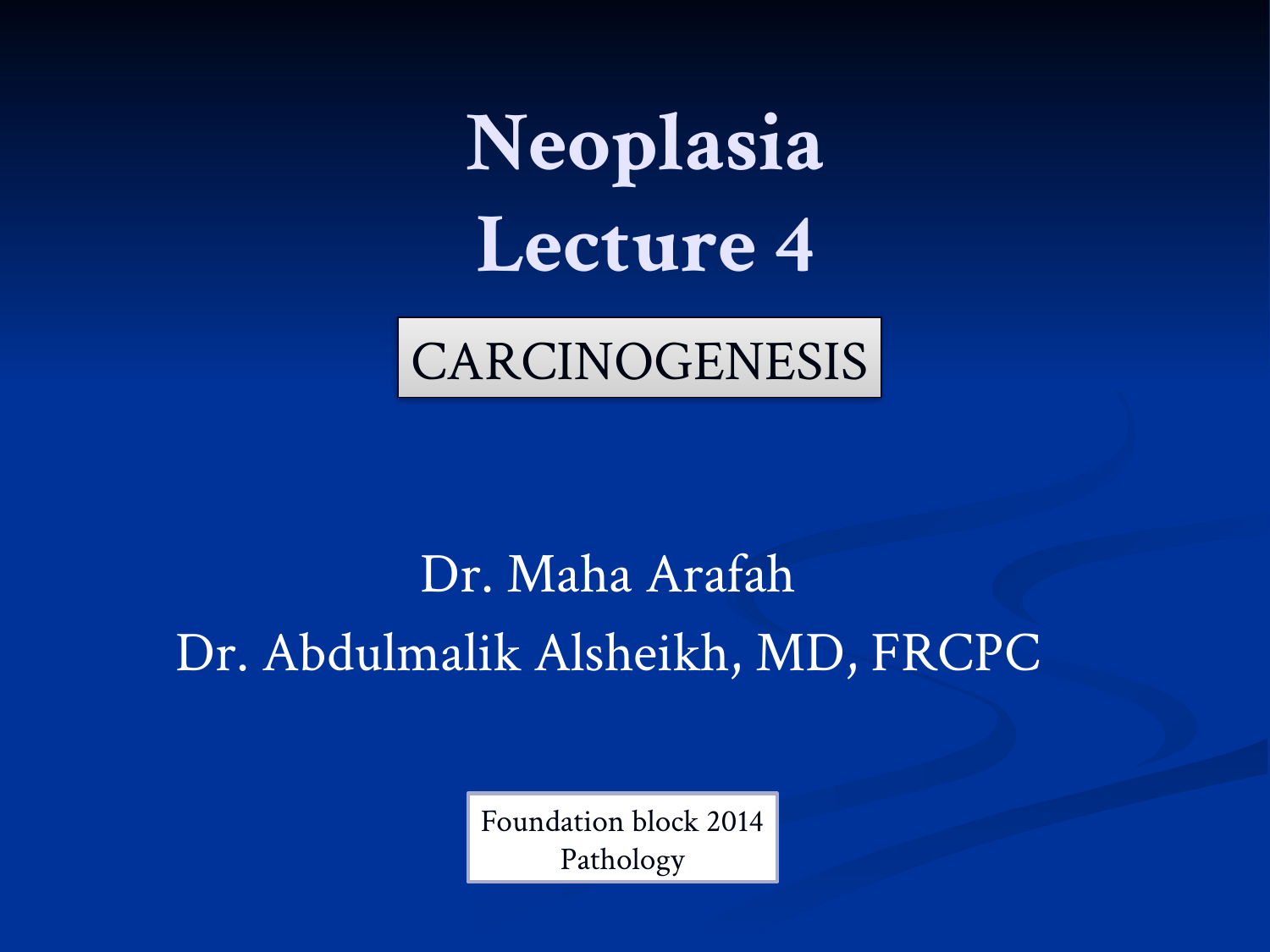

# Neoplasia Lecture 4
CARCINOGENESIS
Dr. Maha Arafah
Dr. Abdulmalik Alsheikh, MD, FRCPC

Foundation block 2014
Pathology